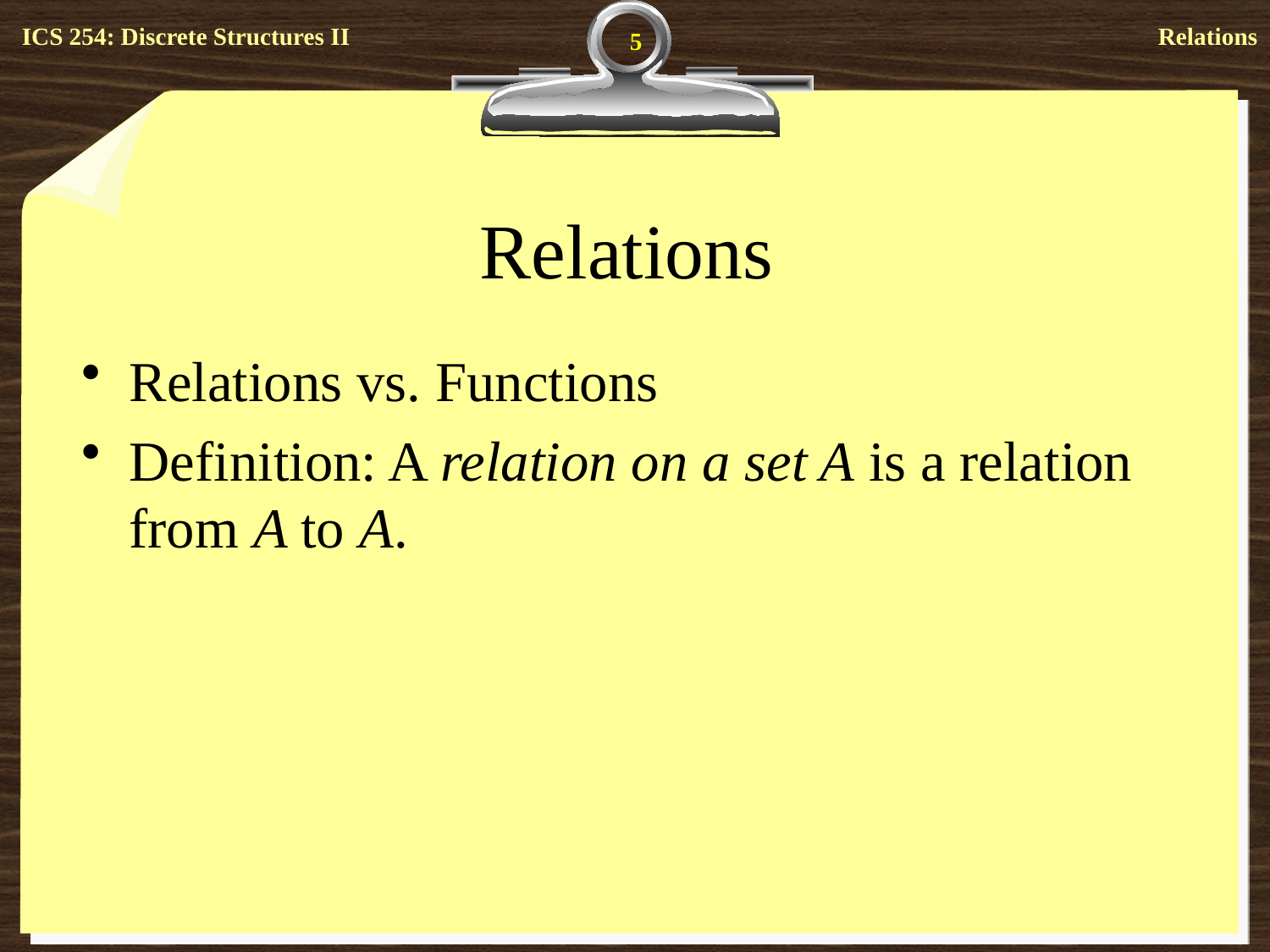

5
# Relations
Relations vs. Functions
Definition: A relation on a set A is a relation from A to A.